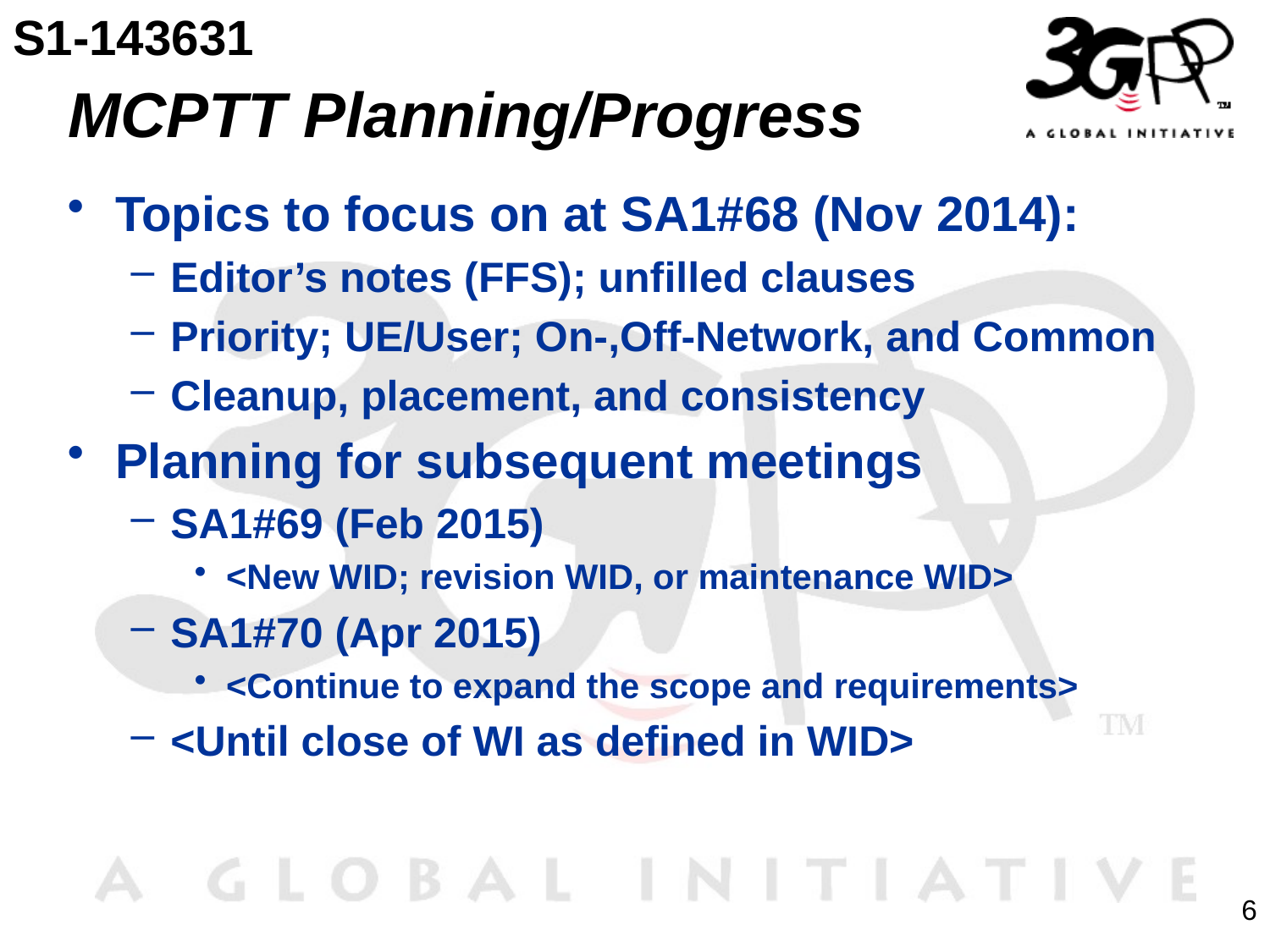

S1-143631
# MCPTT Planning/Progress
Topics to focus on at SA1#68 (Nov 2014):
Editor’s notes (FFS); unfilled clauses
Priority; UE/User; On-,Off-Network, and Common
Cleanup, placement, and consistency
Planning for subsequent meetings
SA1#69 (Feb 2015)
<New WID; revision WID, or maintenance WID>
SA1#70 (Apr 2015)
<Continue to expand the scope and requirements>
<Until close of WI as defined in WID>
6